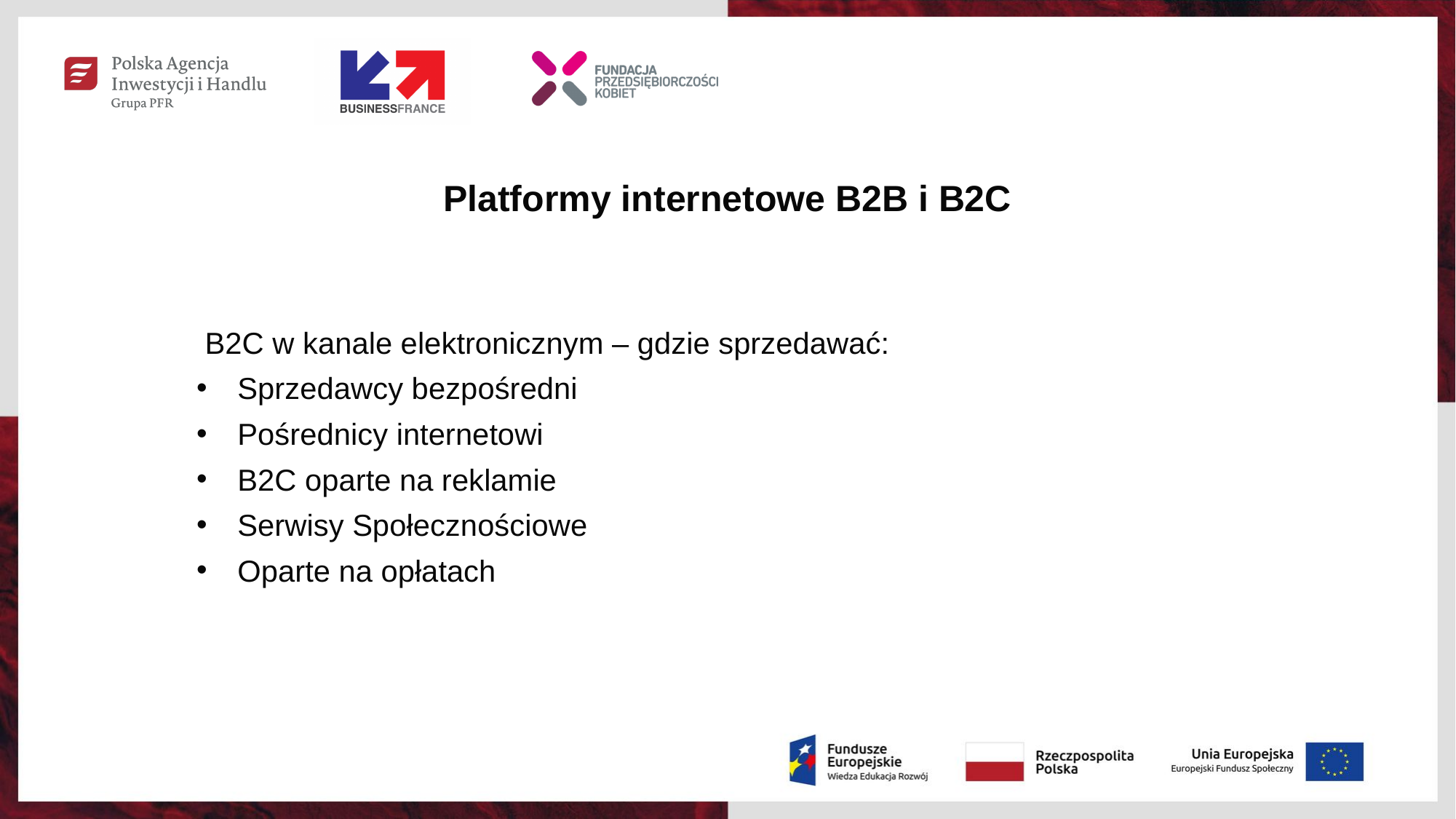

Platformy internetowe B2B i B2C
 B2C w kanale elektronicznym – gdzie sprzedawać:
Sprzedawcy bezpośredni
Pośrednicy internetowi
B2C oparte na reklamie
Serwisy Społecznościowe
Oparte na opłatach